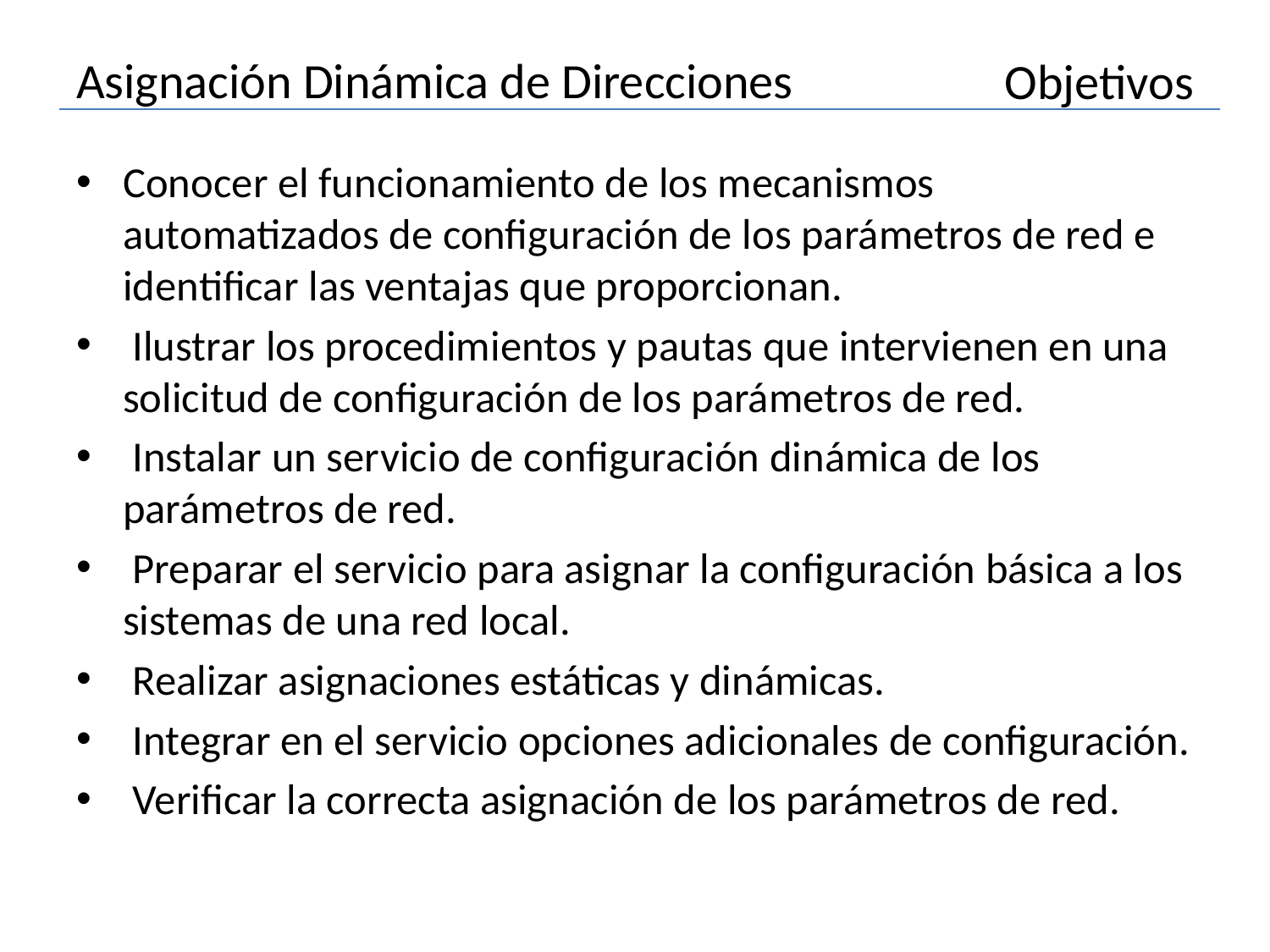

# Asignación Dinámica de Direcciones
Objetivos
Conocer el funcionamiento de los mecanismos automatizados de configuración de los parámetros de red e identificar las ventajas que proporcionan.
 Ilustrar los procedimientos y pautas que intervienen en una solicitud de configuración de los parámetros de red.
 Instalar un servicio de configuración dinámica de los parámetros de red.
 Preparar el servicio para asignar la configuración básica a los sistemas de una red local.
 Realizar asignaciones estáticas y dinámicas.
 Integrar en el servicio opciones adicionales de configuración.
 Verificar la correcta asignación de los parámetros de red.